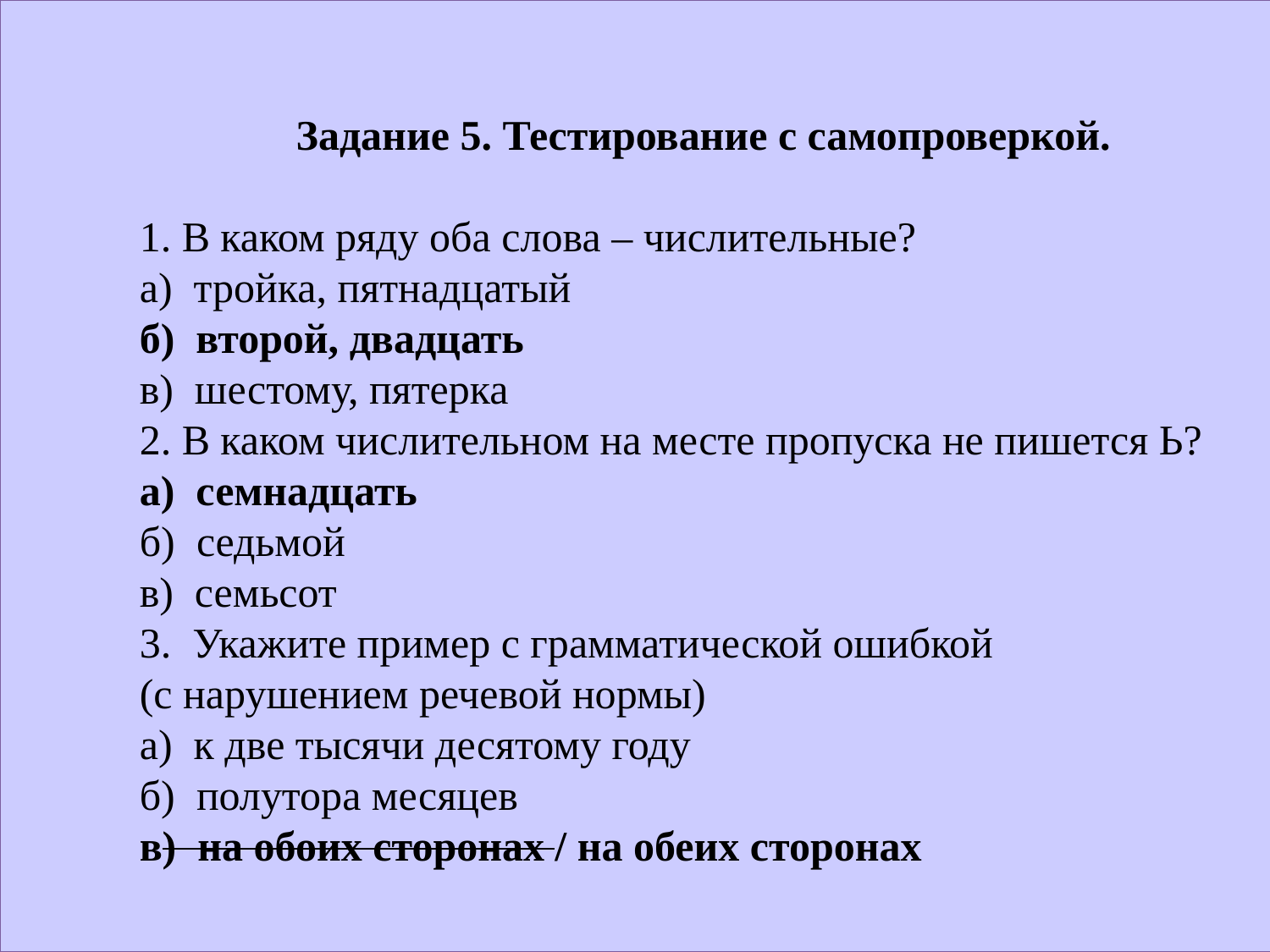

Задание 5. Тестирование с самопроверкой.

	1. В каком ряду оба слова – числительные?
	а)  тройка, пятнадцатый
	б)  второй, двадцать
	в)  шестому, пятерка
	2. В каком числительном на месте пропуска не пишется Ь?
	а)  семнадцать
	б)  седьмой
	в)  семьсот
	3.  Укажите пример с грамматической ошибкой
	(с нарушением речевой нормы)
	а)  к две тысячи десятому году
	б)  полутора месяцев
	в)  на обоих сторонах / на обеих сторонах